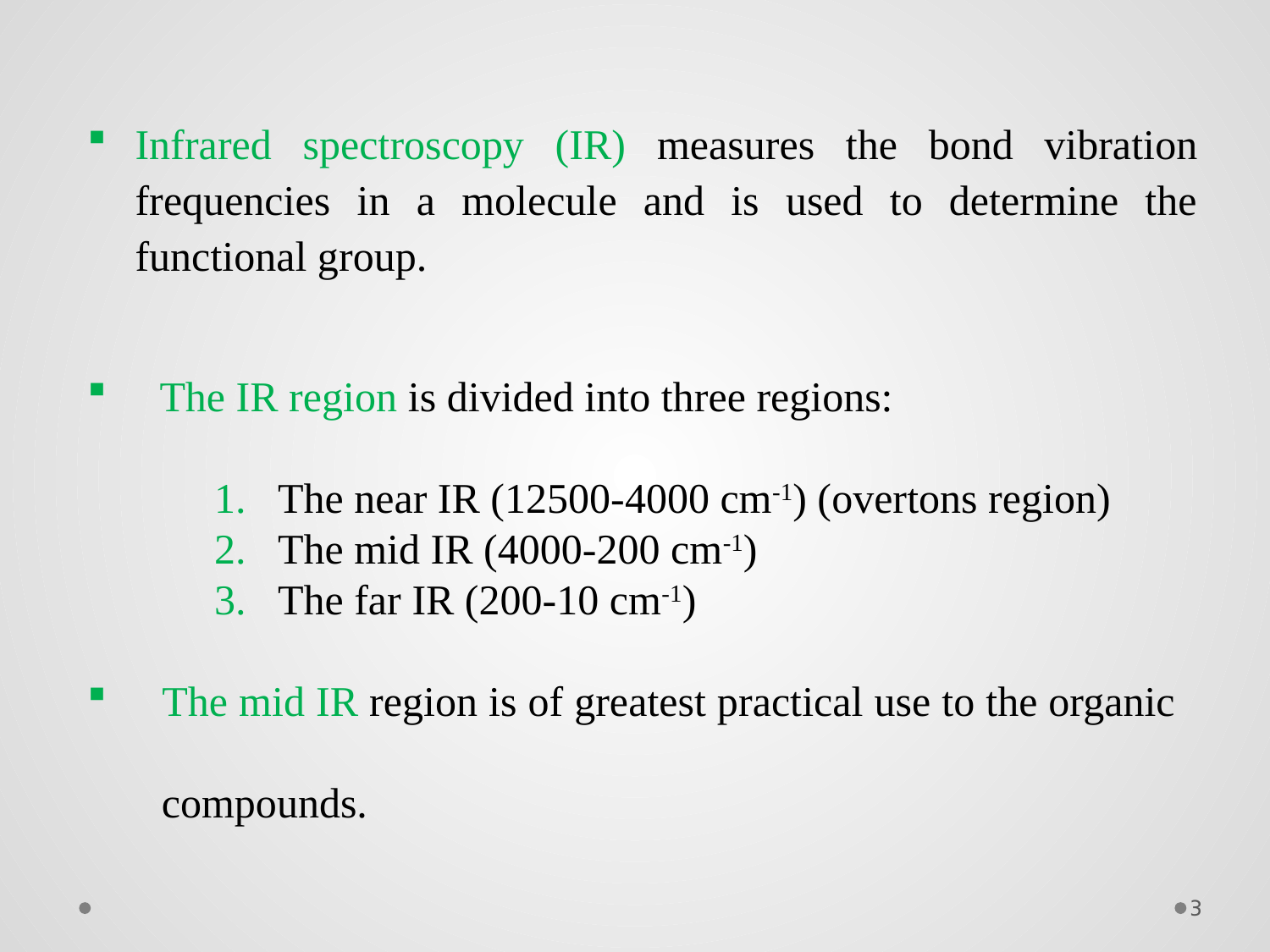

Infrared spectroscopy (IR) measures the bond vibration frequencies in a molecule and is used to determine the functional group.

     The IR region is divided into three regions:

The near IR (12500-4000 cm-1) (overtons region)
The mid IR (4000-200 cm-1)
The far IR (200-10 cm-1)

     The mid IR region is of greatest practical use to the organic
       compounds.
3